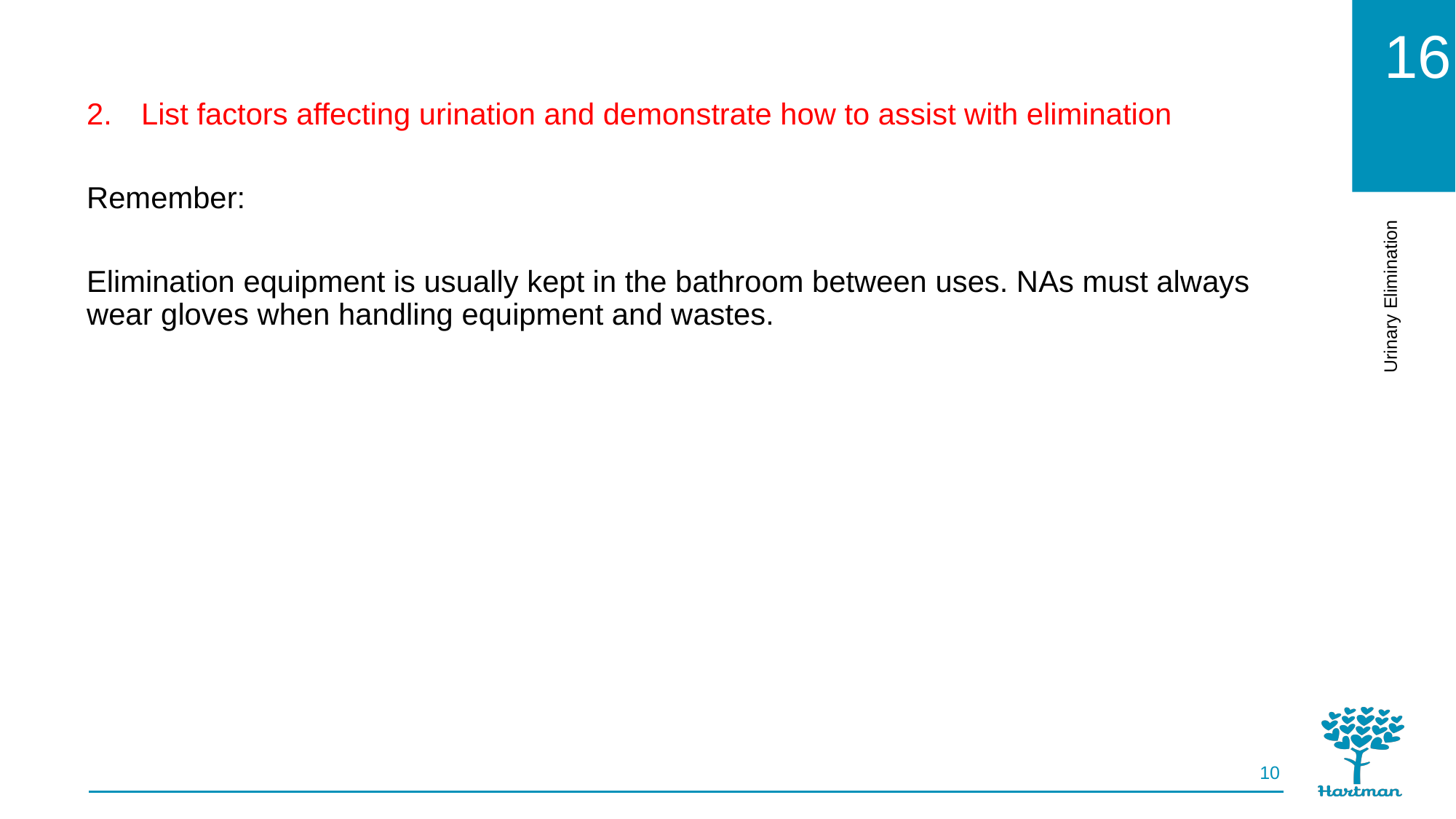

List factors affecting urination and demonstrate how to assist with elimination

Remember:

Elimination equipment is usually kept in the bathroom between uses. NAs must always wear gloves when handling equipment and wastes.

10